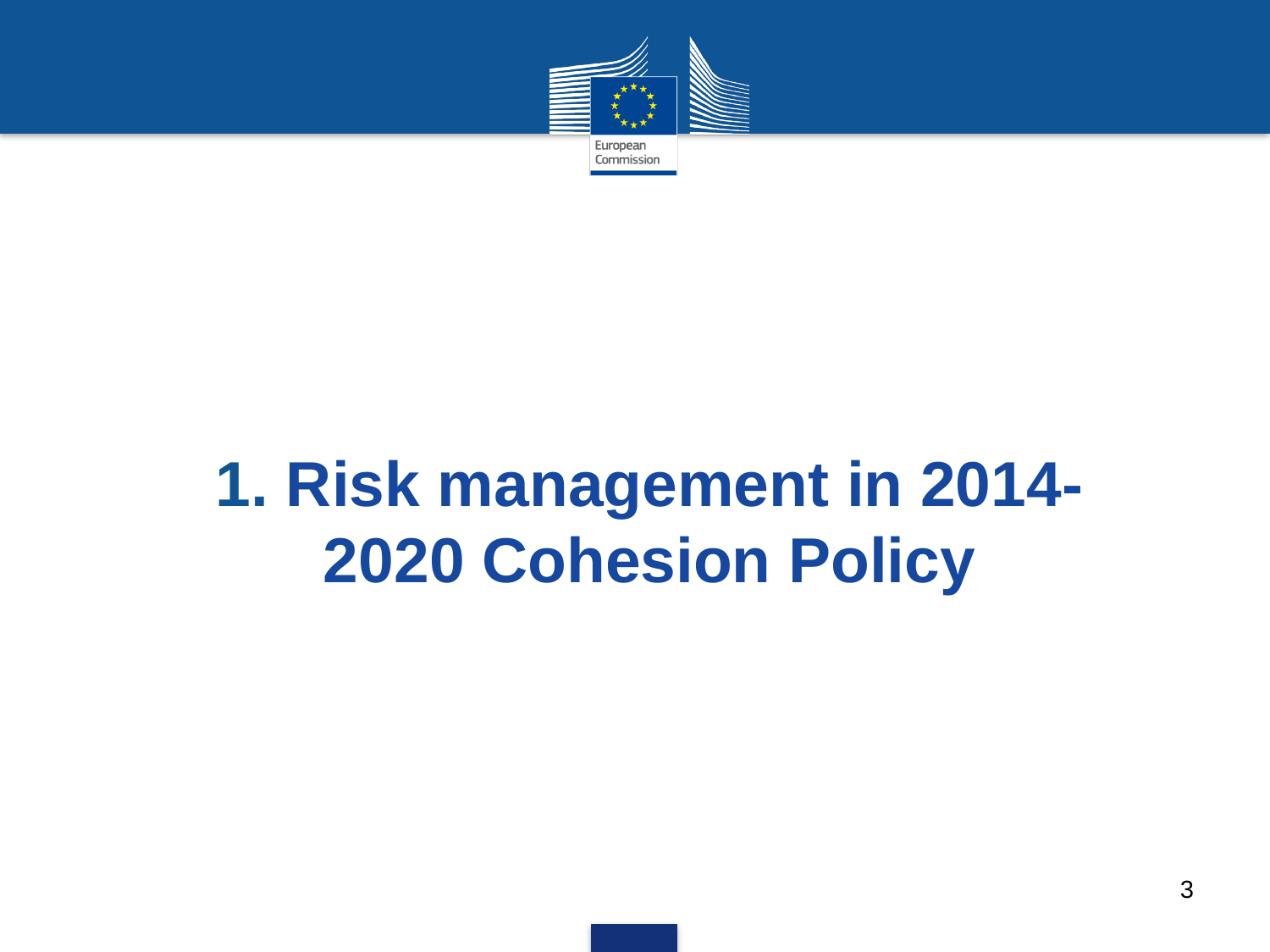

# 1. Risk management in 2014-2020 Cohesion Policy
3